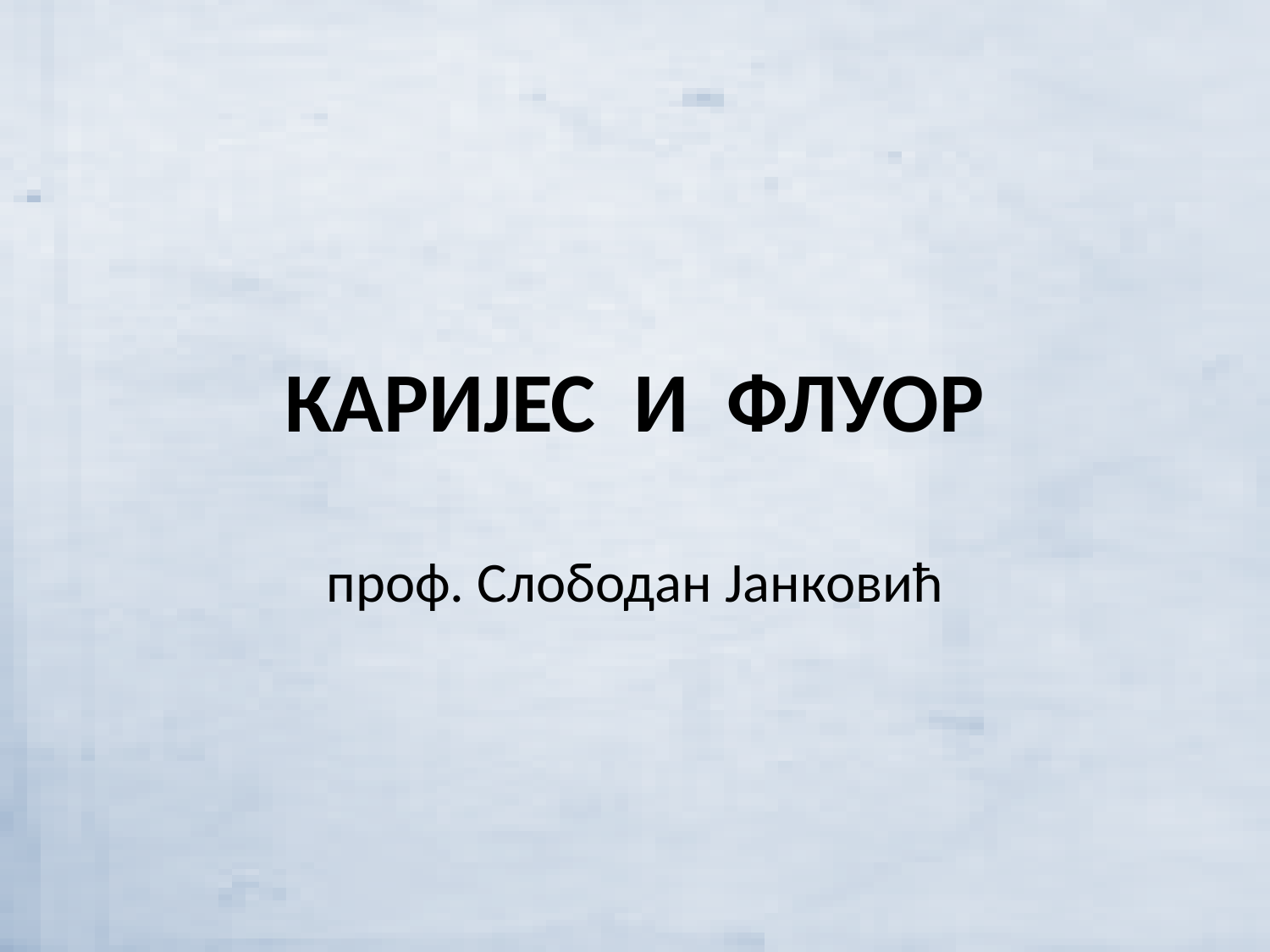

# КАРИЈЕС  И  ФЛУОР
проф. Слободан Јанковић